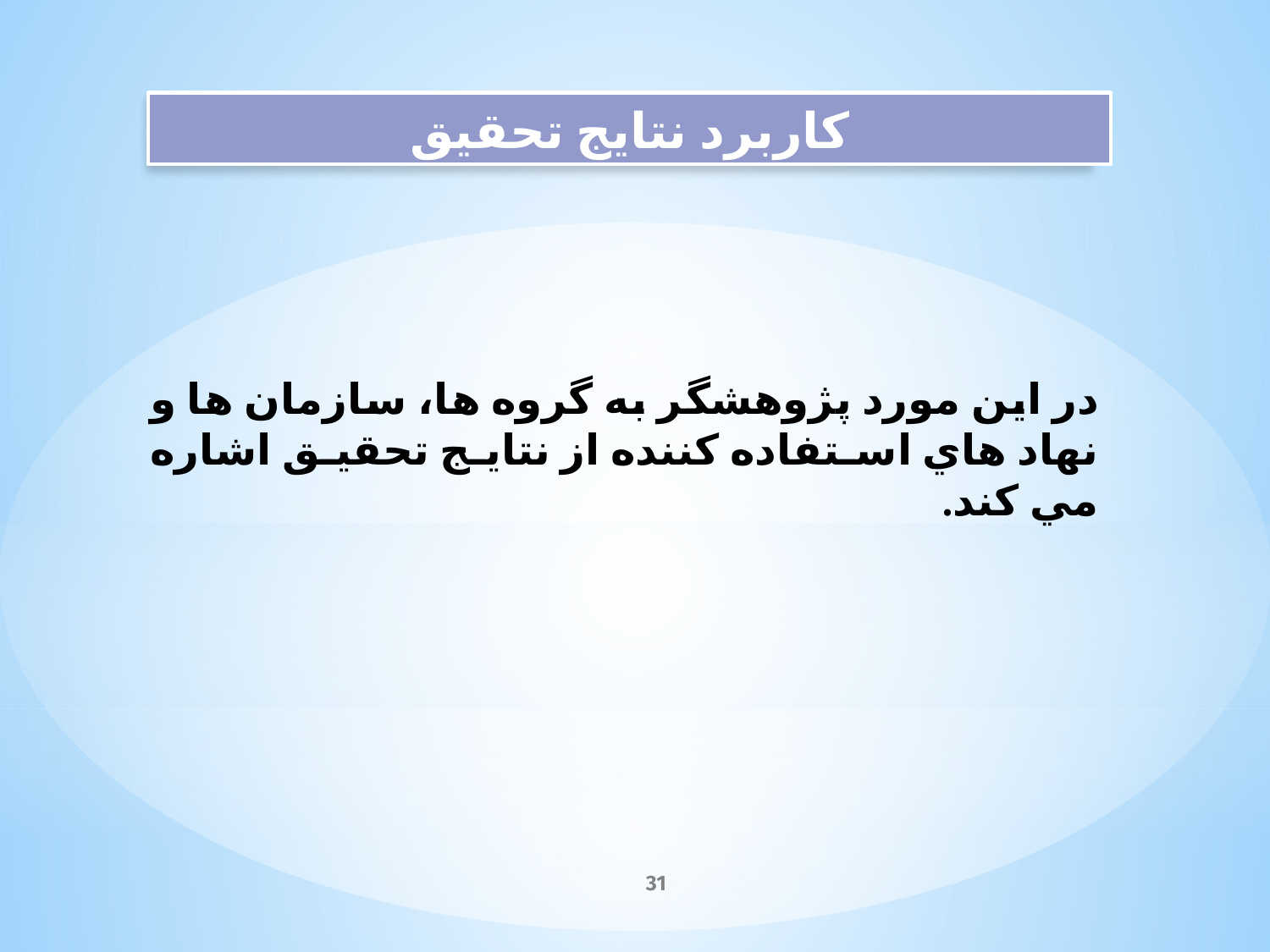

کاربرد نتایج تحقیق
در اين مورد پژوهشگر به گروه ها، سازمان ها و نهاد هاي استفاده كننده از نتايج تحقيق اشاره مي كند.

31